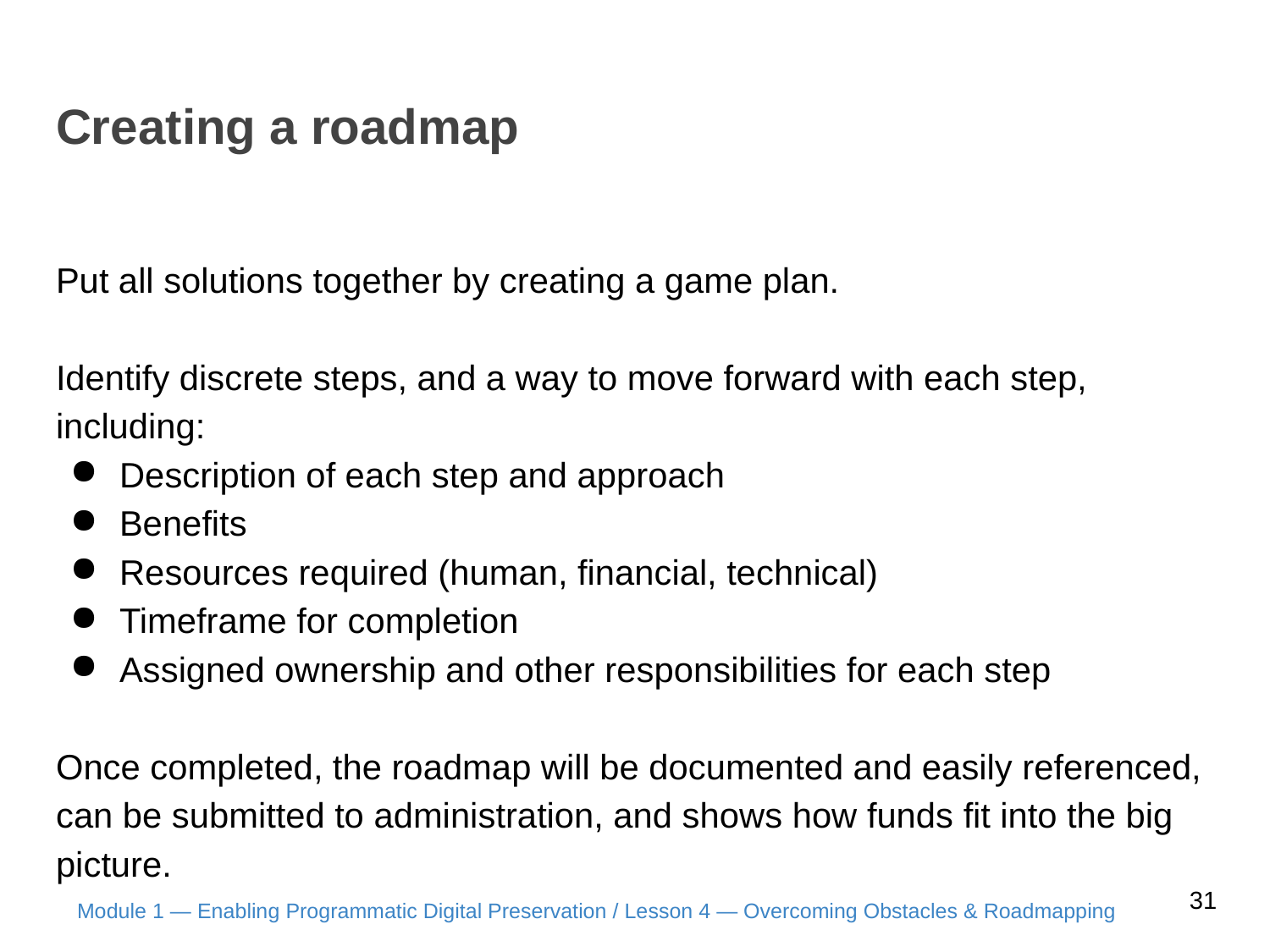

# Creating a roadmap
Put all solutions together by creating a game plan.

Identify discrete steps, and a way to move forward with each step, including:
Description of each step and approach
Benefits
Resources required (human, financial, technical)
Timeframe for completion
Assigned ownership and other responsibilities for each step

Once completed, the roadmap will be documented and easily referenced, can be submitted to administration, and shows how funds fit into the big picture.
31
Module 1 — Enabling Programmatic Digital Preservation / Lesson 4 — Overcoming Obstacles & Roadmapping